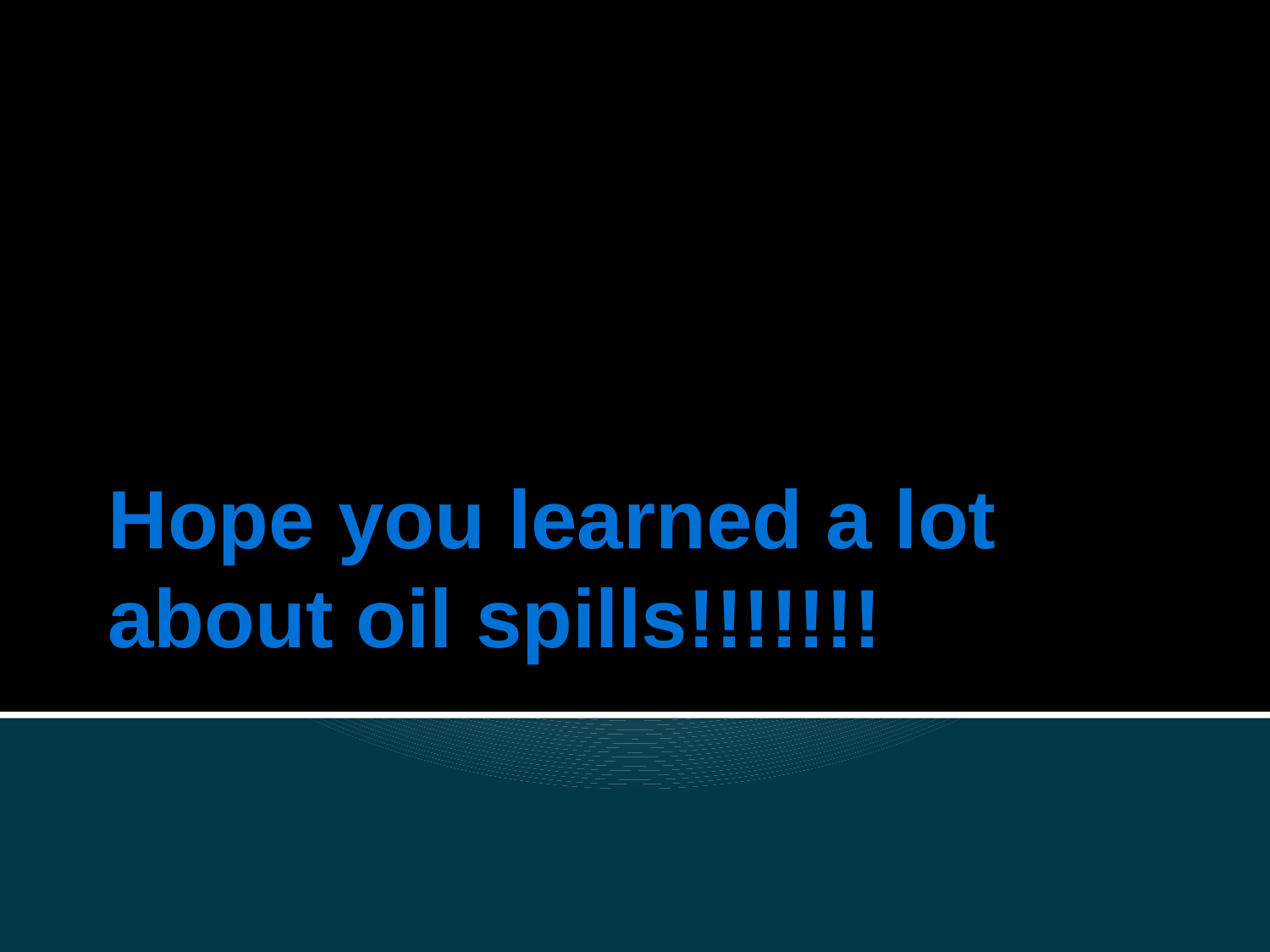

# Hope you learned a lot about oil spills!!!!!!!